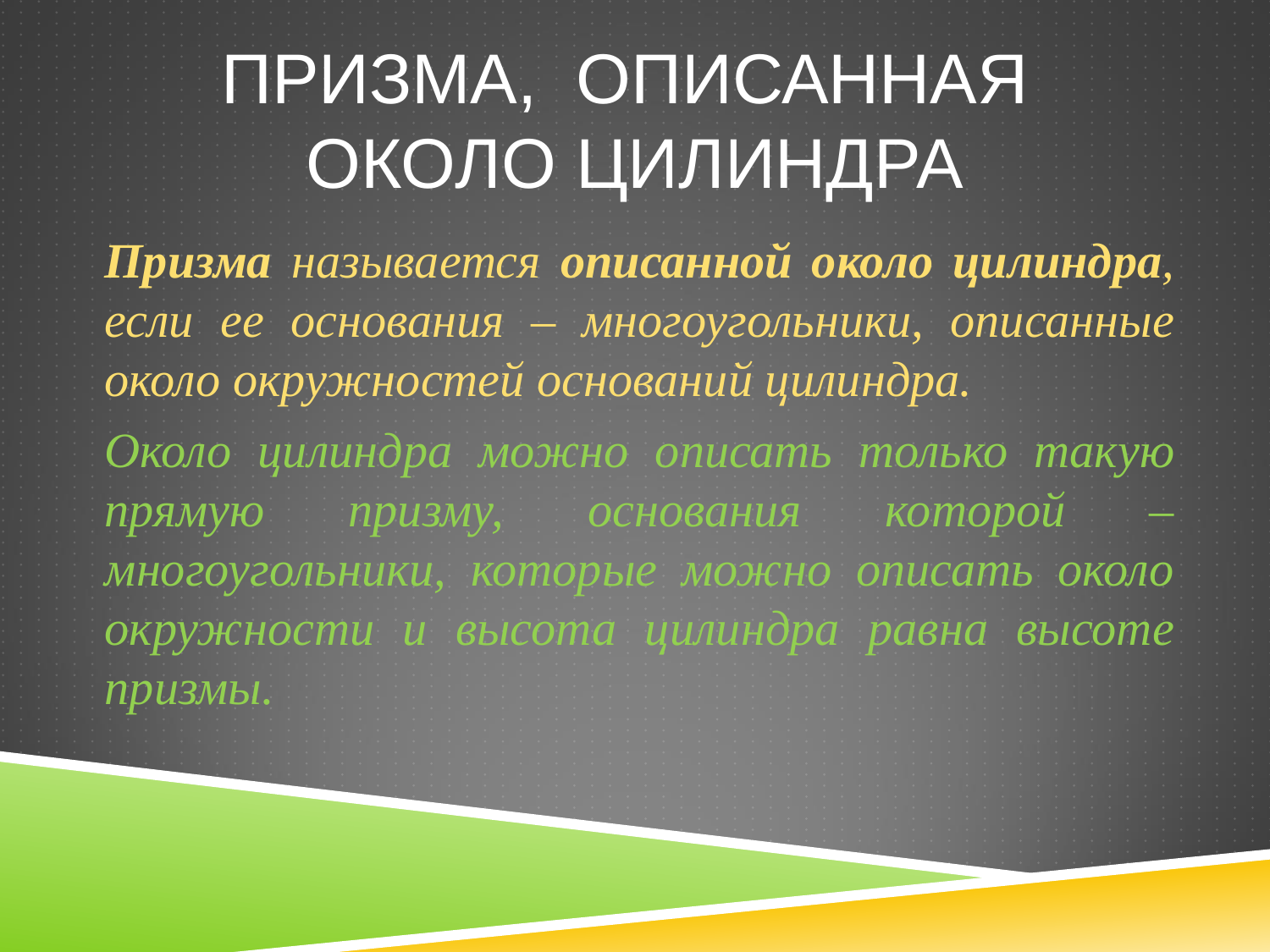

# Призма,  описанная  около цилиндра
Призма называется описанной около цилиндра, если ее основания – многоугольники, описанные около окружностей оснований цилиндра.
Около цилиндра можно описать только такую прямую призму, основания которой – многоугольники, которые можно описать около окружности и высота цилиндра равна высоте призмы.